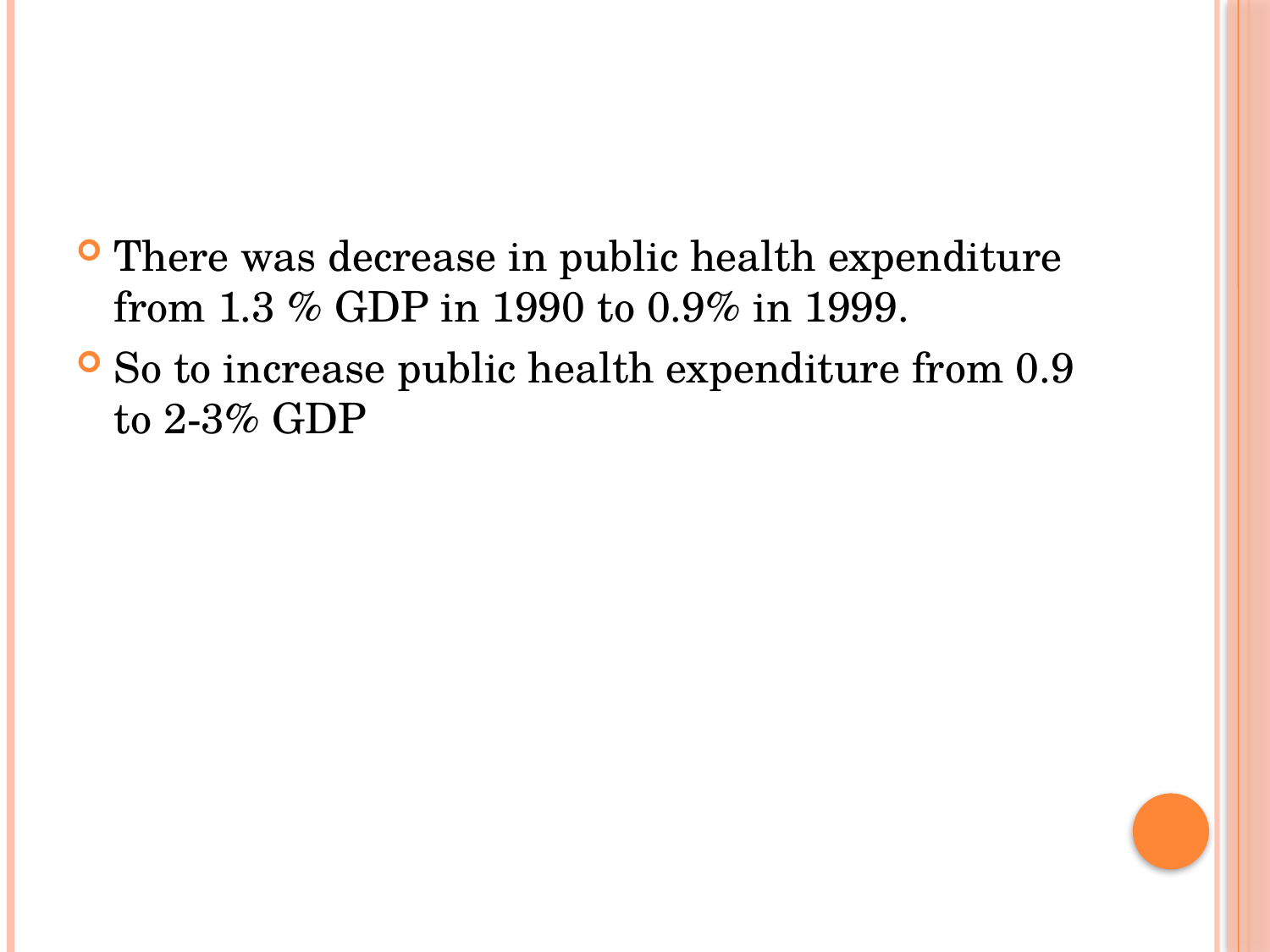

#
There was decrease in public health expenditure from 1.3 % GDP in 1990 to 0.9% in 1999.
So to increase public health expenditure from 0.9 to 2-3% GDP